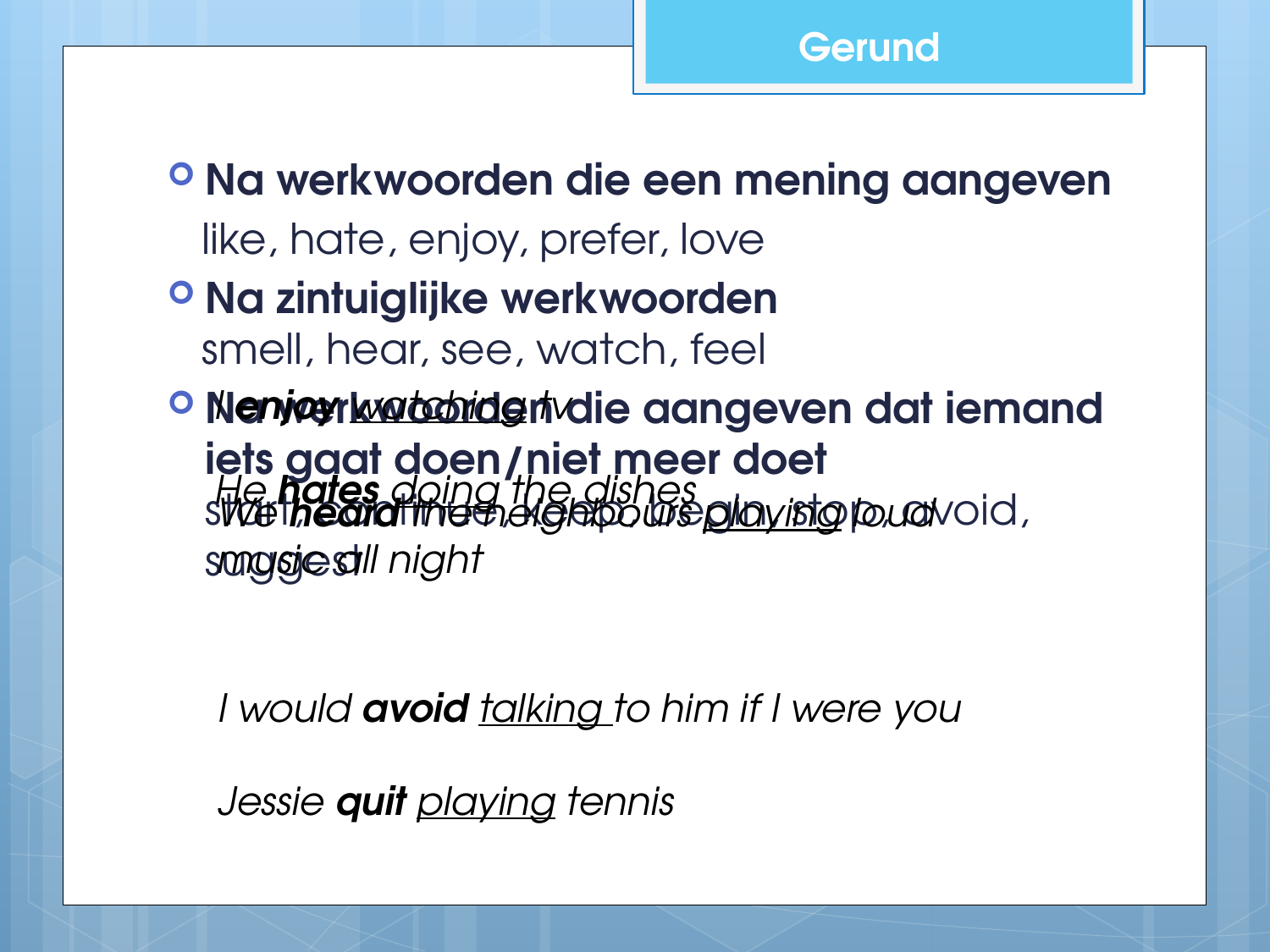

Gerund
Na werkwoorden die een mening aangeven
   like, hate, enjoy, prefer, love
Na zintuiglijke werkwoorden
   smell, hear, see, watch, feel
Na werkwoorden die aangeven dat iemand iets gaat doen/niet meer doet
start, continue, keep, begin, stop, avoid, suggest

I enjoy watching tv

He hates doing the dishes
We heard the neighbours playing loud music all night
I would avoid talking to him if I were you

Jessie quit playing tennis